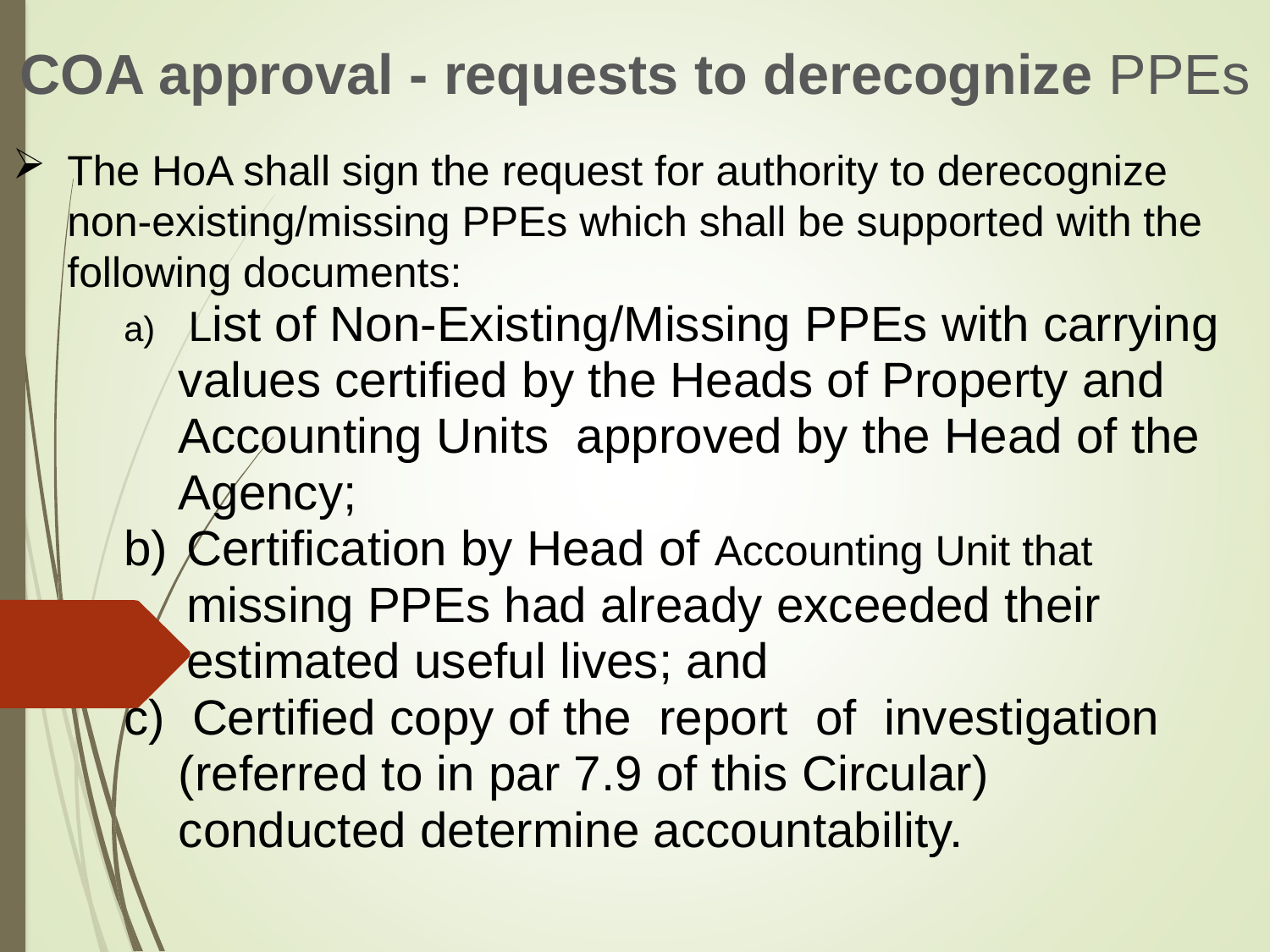

COA approval - requests to derecognize PPEs
The HoA shall sign the request for authority to derecognize non-existing/missing PPEs which shall be supported with the following documents:
 List of Non-Existing/Missing PPEs with carrying values certified by the Heads of Property and Accounting Units  approved by the Head of the Agency;
Certification by Head of Accounting Unit that missing PPEs had already exceeded their estimated useful lives; and
 Certified copy of the  report  of  investigation (referred to in par 7.9 of this Circular) conducted determine accountability.

.